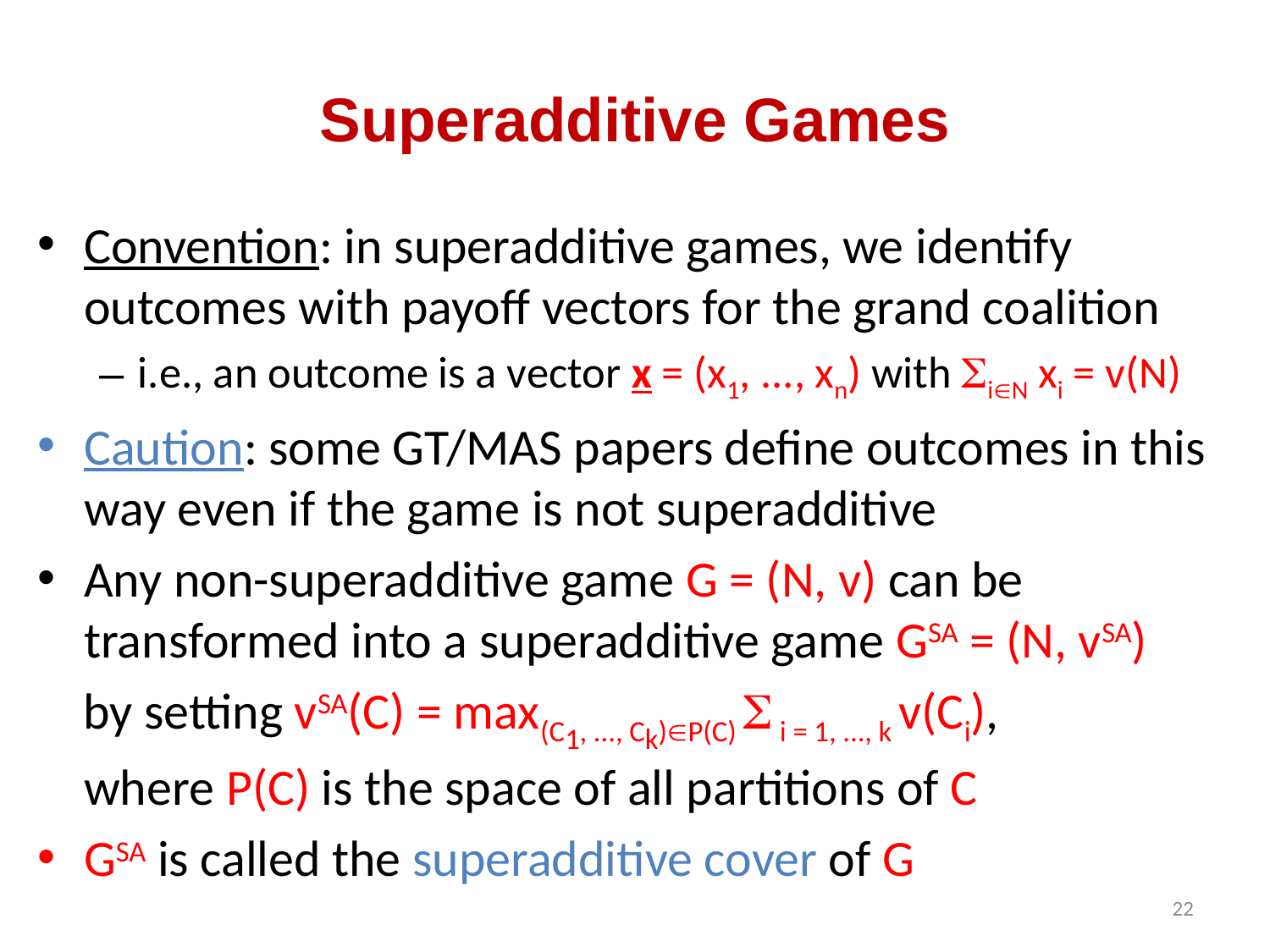

# Superadditive Games
Convention: in superadditive games, we identify outcomes with payoff vectors for the grand coalition
i.e., an outcome is a vector x = (x1, ..., xn) with Σi∈N xi = v(N)
Caution: some GT/MAS papers define outcomes in this way even if the game is not superadditive
Any non-superadditive game G = (N, v) can be transformed into a superadditive game GSA = (N, vSA)
    by setting vSA(C) = max(C1, ..., Ck)∈P(C) Σ i = 1, ..., k v(Ci),
where P(C) is the space of all partitions of C
GSA is called the superadditive cover of G

22